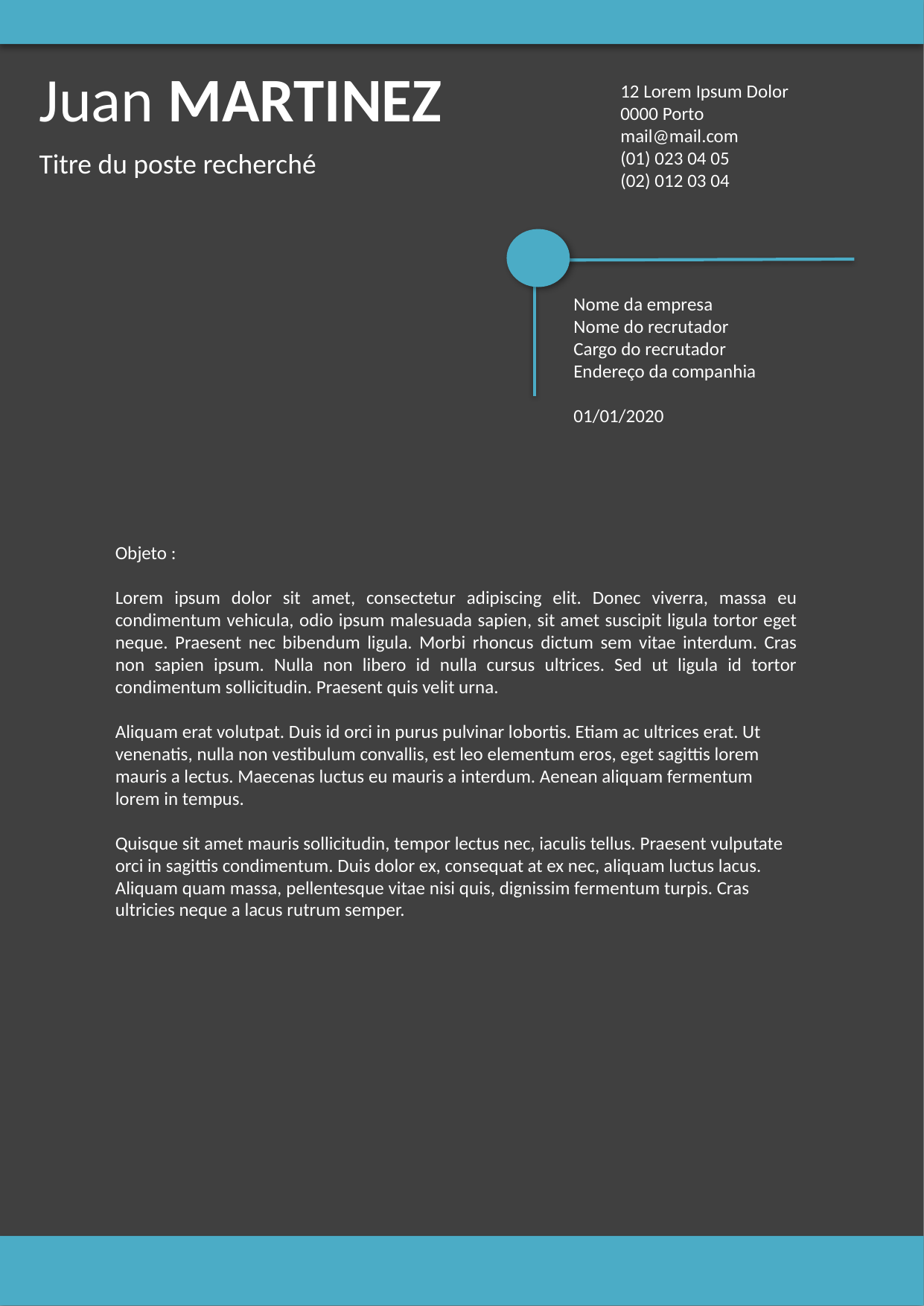

Juan MARTINEZ
12 Lorem Ipsum Dolor
0000 Porto
mail@mail.com
(01) 023 04 05
(02) 012 03 04
Titre du poste recherché

Nome da empresa
Nome do recrutador
Cargo do recrutador
Endereço da companhia

01/01/2020
Objeto :

Lorem ipsum dolor sit amet, consectetur adipiscing elit. Donec viverra, massa eu condimentum vehicula, odio ipsum malesuada sapien, sit amet suscipit ligula tortor eget neque. Praesent nec bibendum ligula. Morbi rhoncus dictum sem vitae interdum. Cras non sapien ipsum. Nulla non libero id nulla cursus ultrices. Sed ut ligula id tortor condimentum sollicitudin. Praesent quis velit urna.

Aliquam erat volutpat. Duis id orci in purus pulvinar lobortis. Etiam ac ultrices erat. Ut venenatis, nulla non vestibulum convallis, est leo elementum eros, eget sagittis lorem mauris a lectus. Maecenas luctus eu mauris a interdum. Aenean aliquam fermentum lorem in tempus.

Quisque sit amet mauris sollicitudin, tempor lectus nec, iaculis tellus. Praesent vulputate orci in sagittis condimentum. Duis dolor ex, consequat at ex nec, aliquam luctus lacus. Aliquam quam massa, pellentesque vitae nisi quis, dignissim fermentum turpis. Cras ultricies neque a lacus rutrum semper.